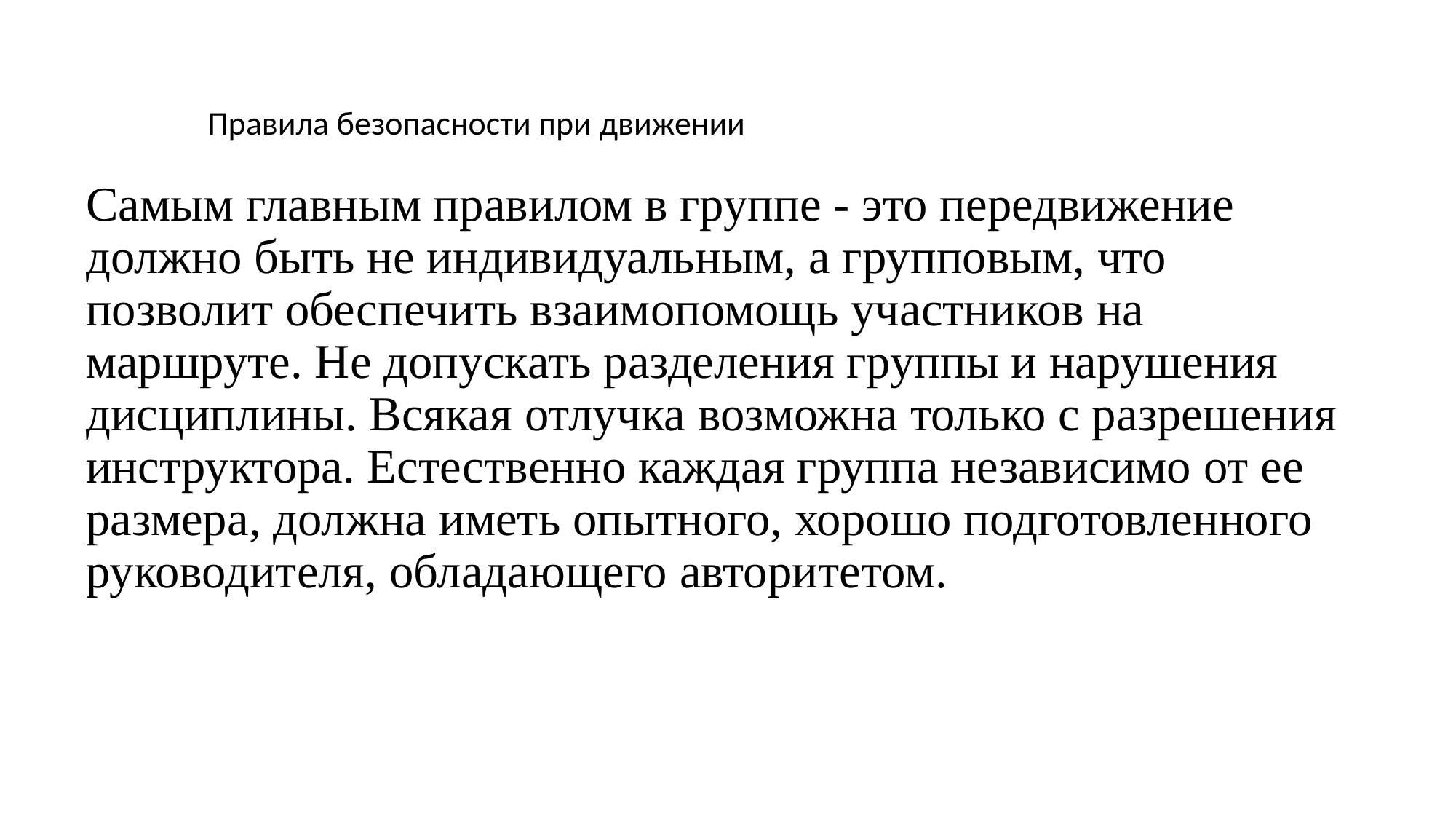

# Правила безопасности при движении
Самым главным правилом в группе - это передвижение должно быть не индивидуальным, а групповым, что позволит обеспечить взаимопомощь участников на маршруте. Не допускать разделения группы и нарушения дисциплины. Всякая отлучка возможна только с разрешения инструктора. Естественно каждая группа независимо от ее размера, должна иметь опытного, хорошо подготовленного руководителя, обладающего авторитетом.